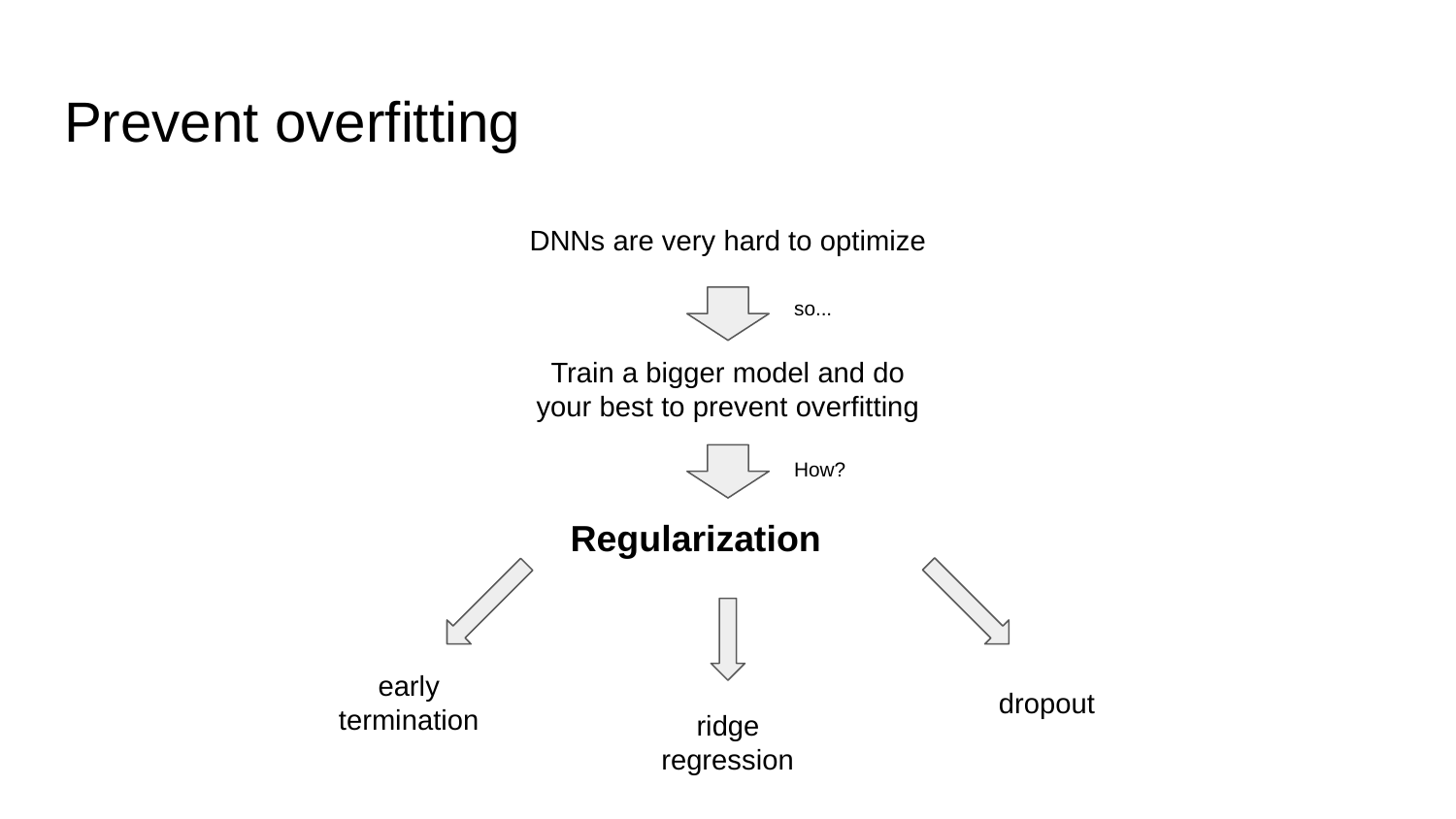

# Prevent overfitting
DNNs are very hard to optimize
so...

Train a bigger model and do your best to prevent overfitting

How?
Regularization

early
termination
dropout
ridge
regression